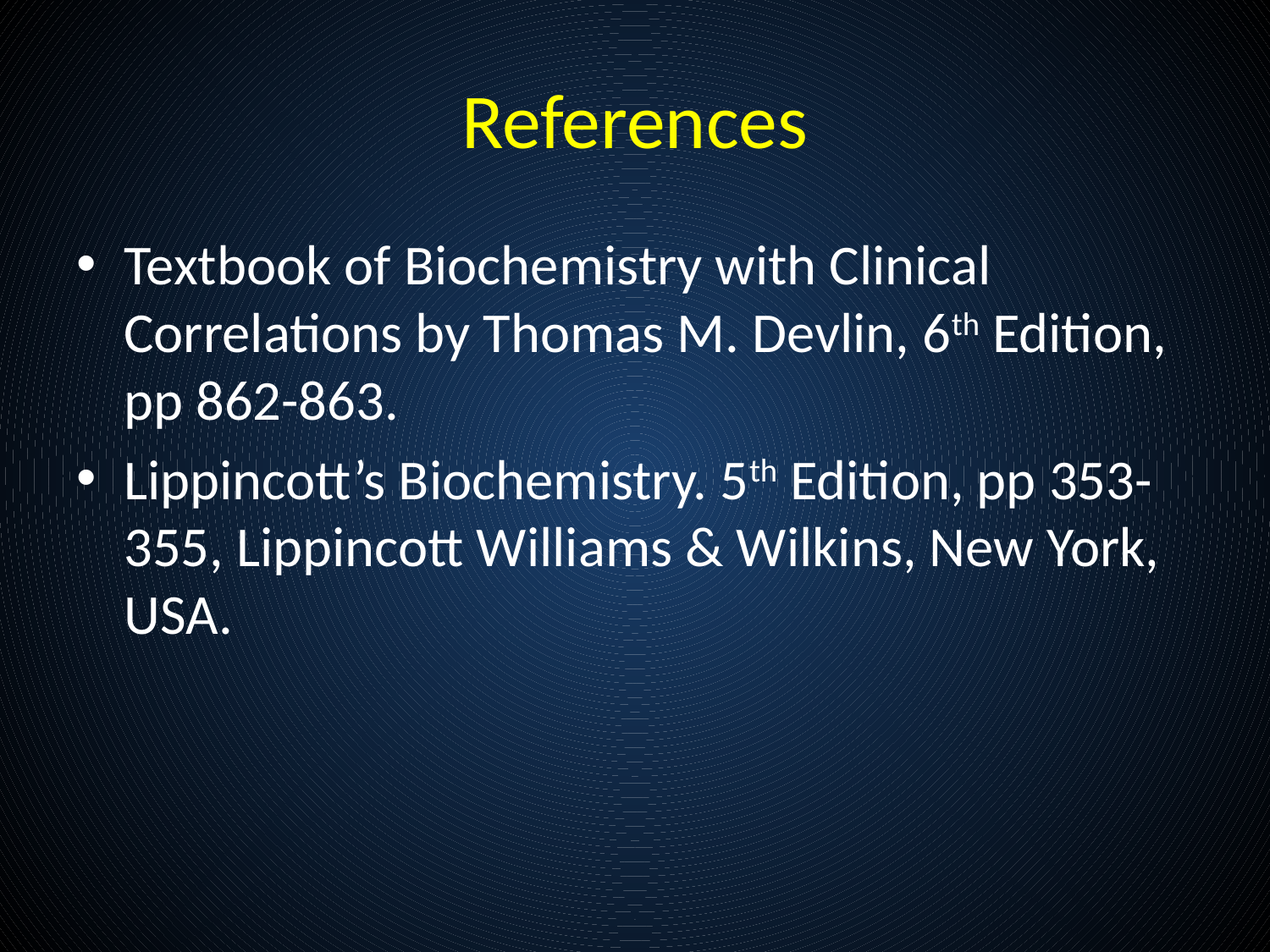

# References
Textbook of Biochemistry with Clinical Correlations by Thomas M. Devlin, 6th Edition, pp 862-863.
Lippincott’s Biochemistry. 5th Edition, pp 353-355, Lippincott Williams & Wilkins, New York, USA.